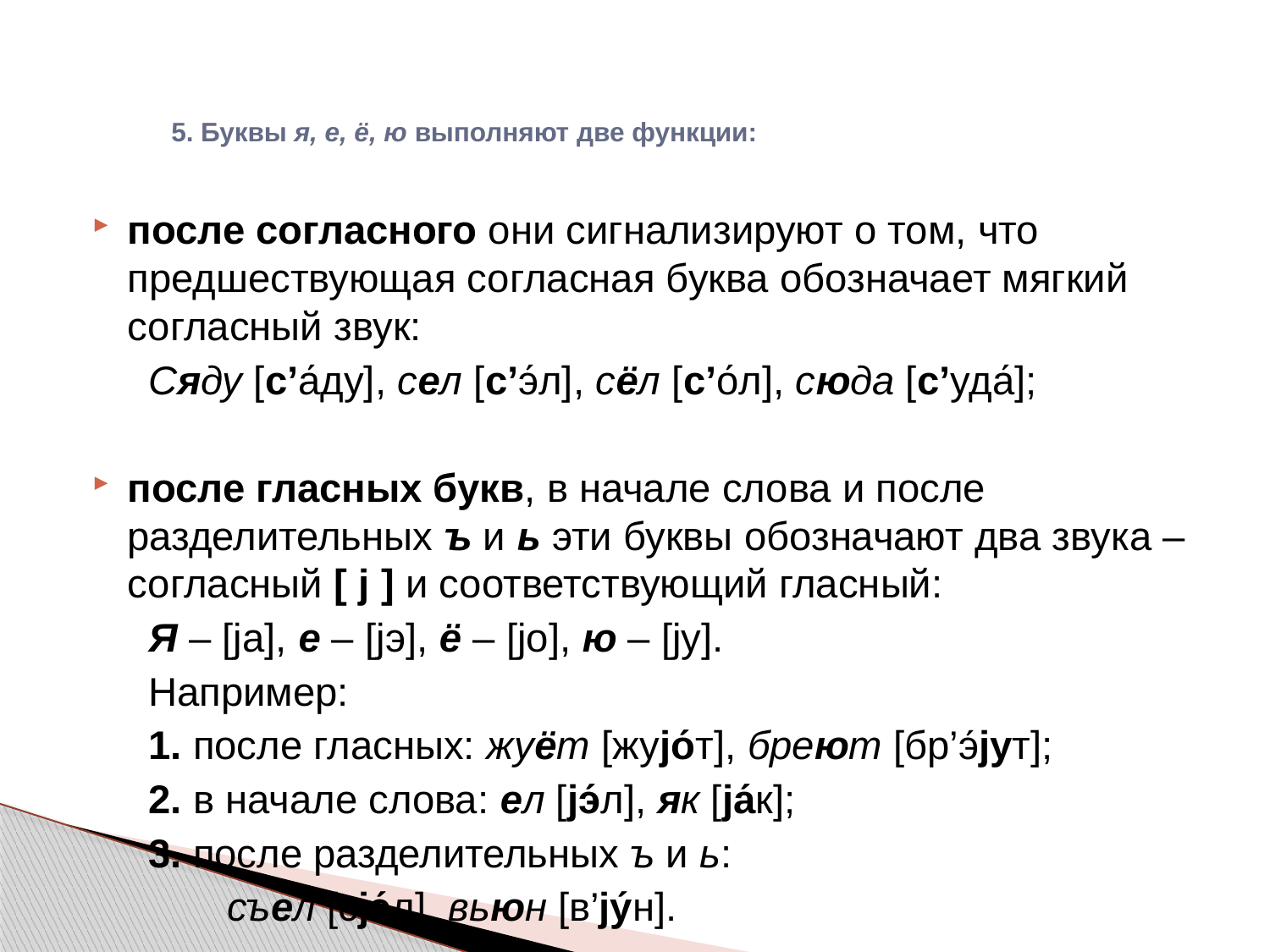

# 5. Буквы я, е, ё, ю выполняют две функции:
после согласного они сигнализируют о том, что предшествующая согласная буква обозначает мягкий согласный звук:
     Сяду [с’а́ду], сел [с’э́л], сёл [с’о́л], сюда [с’уда́];

после гласных букв, в начале слова и после разделительных ъ и ь эти буквы обозначают два звука – согласный [ j ] и соответствующий гласный:
     Я – [jа], е – [jэ], ё – [jо], ю – [jу].
     Например:
     1. после гласных: жуёт [жуjо́т], бреют [бр’э́jут];
     2. в начале слова: ел [jэ́л], як [jа́к];
     3. после разделительных ъ и ь:
            съел [сjэ́л], вьюн [в’jу́н].